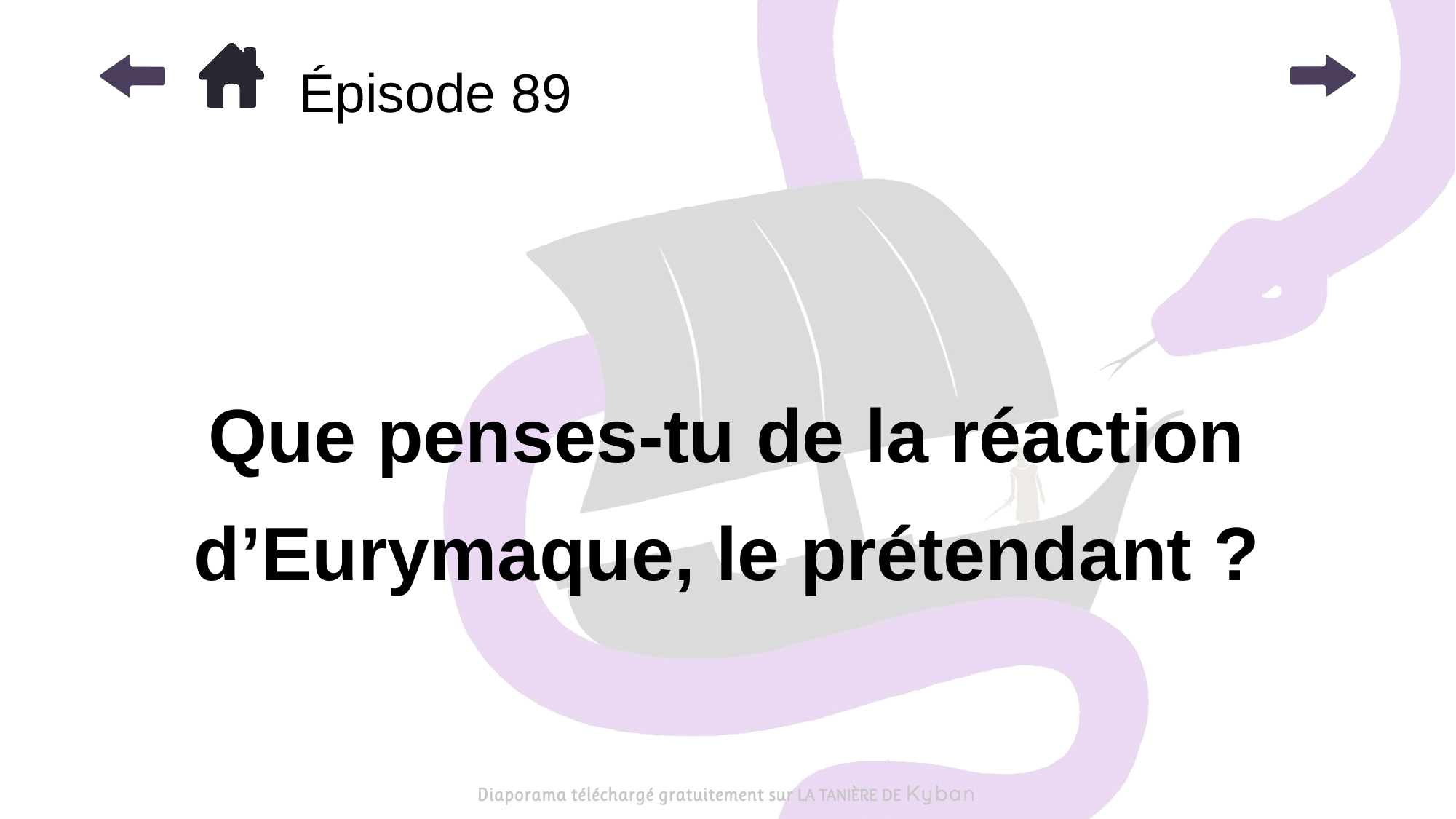

# Épisode 89
Que penses-tu de la réaction d’Eurymaque, le prétendant ?